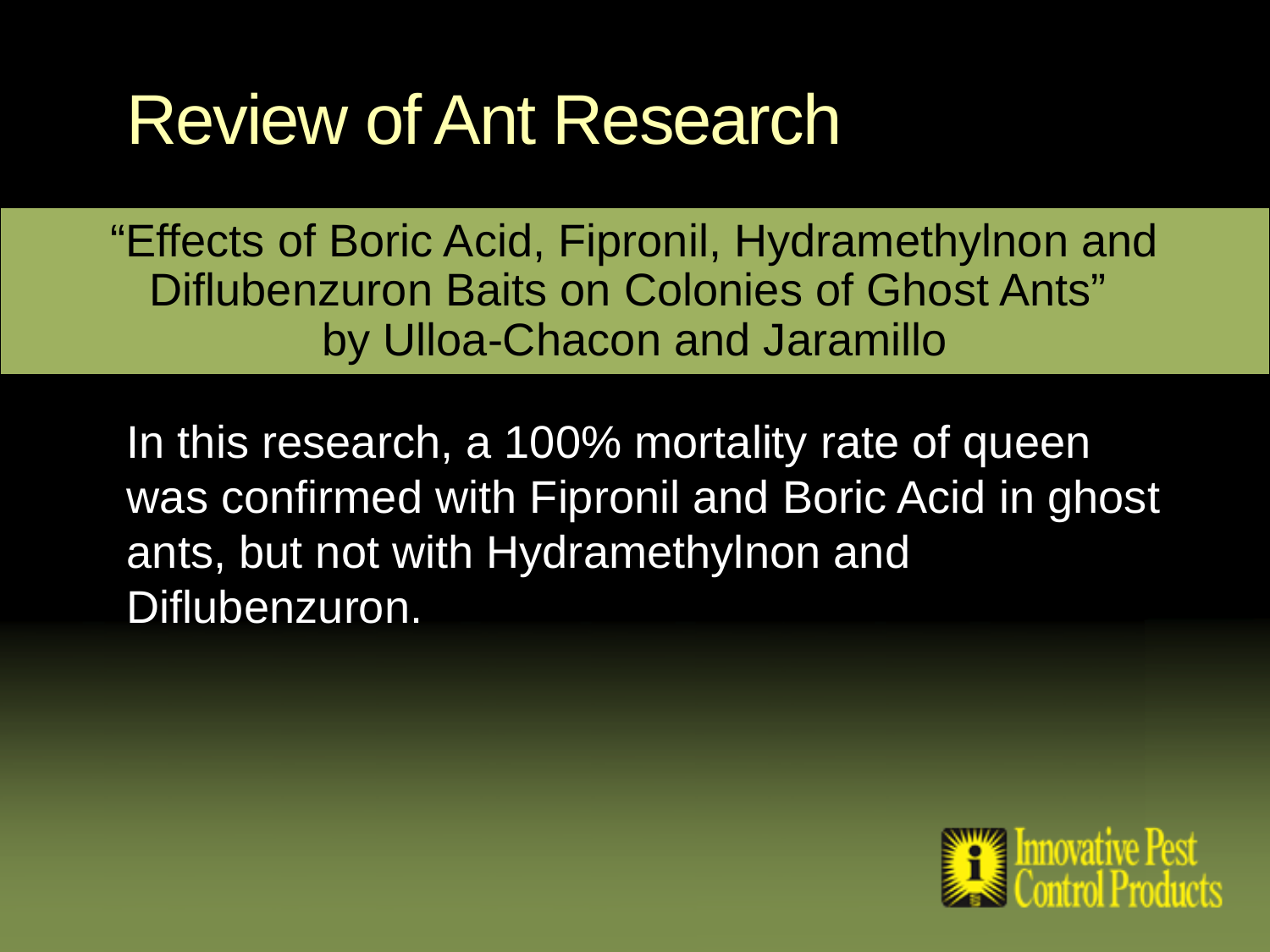

# Review of Ant Research
“Effects of Boric Acid, Fipronil, Hydramethylnon and Diflubenzuron Baits on Colonies of Ghost Ants”
by Ulloa-Chacon and Jaramillo
In this research, a 100% mortality rate of queen was confirmed with Fipronil and Boric Acid in ghost ants, but not with Hydramethylnon and Diflubenzuron.